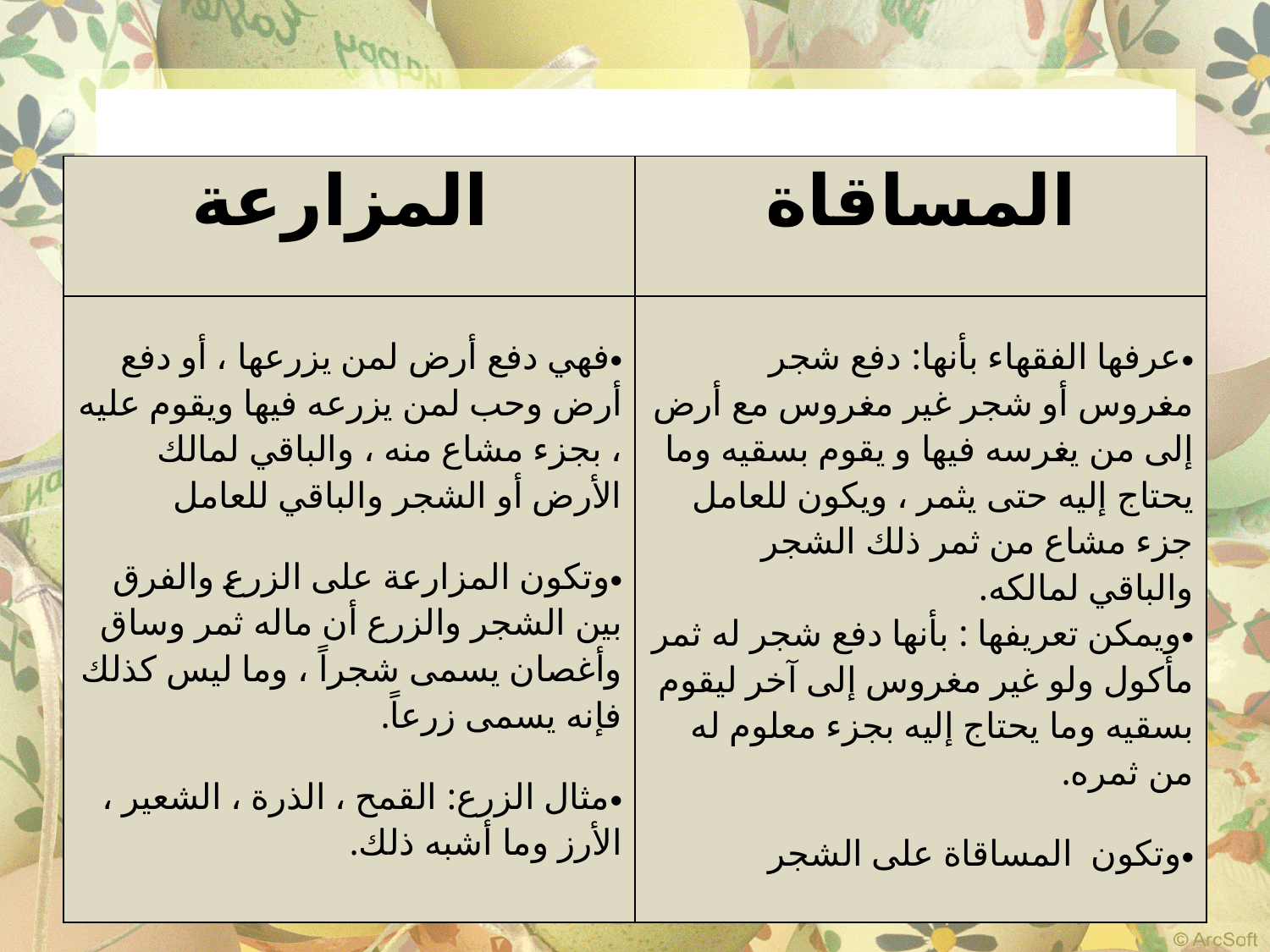

| المزارعة | المساقاة |
| --- | --- |
| فهي دفع أرض لمن يزرعها ، أو دفع أرض وحب لمن يزرعه فيها ويقوم عليه ، بجزء مشاع منه ، والباقي لمالك الأرض أو الشجر والباقي للعامل وتكون المزارعة على الزرع والفرق بين الشجر والزرع أن ماله ثمر وساق وأغصان يسمى شجراً ، وما ليس كذلك فإنه يسمى زرعاً. مثال الزرع: القمح ، الذرة ، الشعير ، الأرز وما أشبه ذلك. | عرفها الفقهاء بأنها: دفع شجر مغروس أو شجر غير مغروس مع أرض إلى من يغرسه فيها و يقوم بسقيه وما يحتاج إليه حتى يثمر ، ويكون للعامل جزء مشاع من ثمر ذلك الشجر والباقي لمالكه. ويمكن تعريفها : بأنها دفع شجر له ثمر مأكول ولو غير مغروس إلى آخر ليقوم بسقيه وما يحتاج إليه بجزء معلوم له من ثمره. وتكون المساقاة على الشجر |